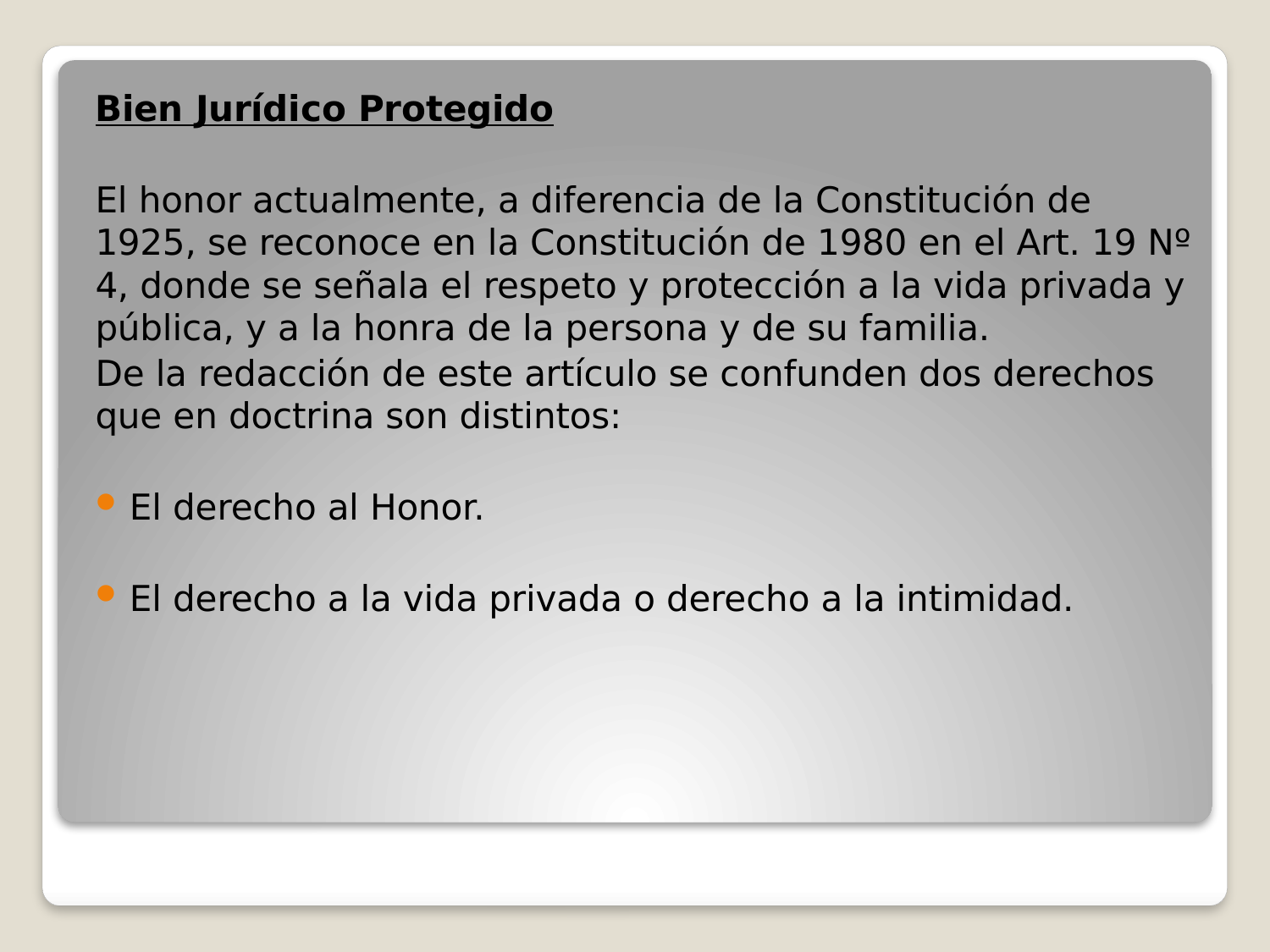

Bien Jurídico Protegido

El honor actualmente, a diferencia de la Constitución de 1925, se reconoce en la Constitución de 1980 en el Art. 19 Nº 4, donde se señala el respeto y protección a la vida privada y pública, y a la honra de la persona y de su familia.
De la redacción de este artículo se confunden dos derechos que en doctrina son distintos:

El derecho al Honor.

El derecho a la vida privada o derecho a la intimidad.

#